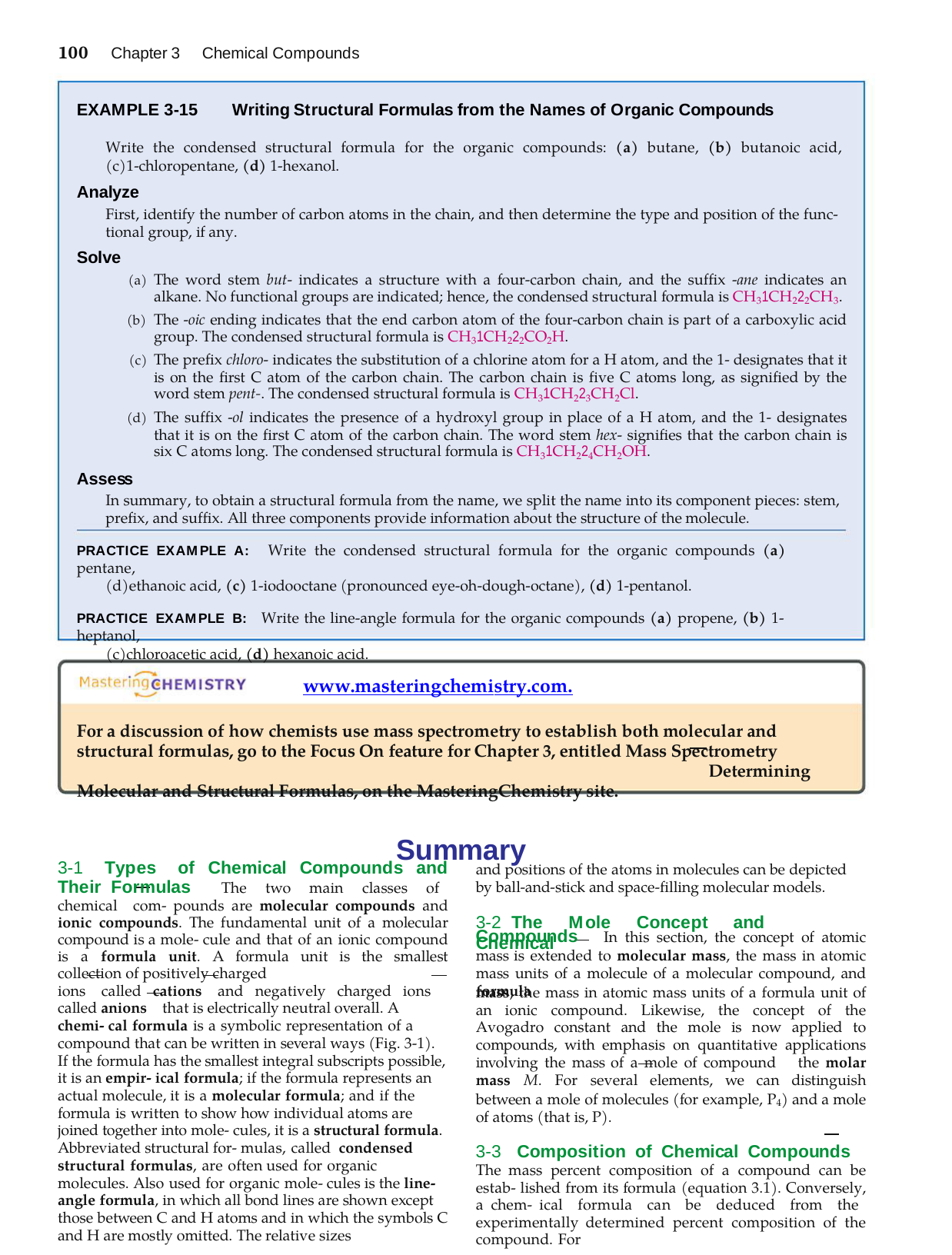

100	Chapter 3
Chemical Compounds
EXAMPLE 3-15	Writing Structural Formulas from the Names of Organic Compounds

Write  the  condensed  structural  formula  for  the  organic  compounds:  (a)  butane,  (b)  butanoic  acid,
1-chloropentane, (d) 1-hexanol.
Analyze
First, identify the number of carbon atoms in the chain, and then determine the type and position of the func- tional group, if any.
Solve
The word stem but- indicates a structure with a four-carbon chain, and the suffix -ane indicates an alkane. No functional groups are indicated; hence, the condensed structural formula is CH31CH222CH3.
The -oic ending indicates that the end carbon atom of the four-carbon chain is part of a carboxylic acid group. The condensed structural formula is CH31CH222CO2H.
The prefix chloro- indicates the substitution of a chlorine atom for a H atom, and the 1- designates that it is on the first C atom of the carbon chain. The carbon chain is five C atoms long, as signified by the word stem pent-. The condensed structural formula is CH31CH223CH2Cl.
The suffix -ol indicates the presence of a hydroxyl group in place of a H atom, and the 1- designates that it is on the first C atom of the carbon chain. The word stem hex- signifies that the carbon chain is six C atoms long. The condensed structural formula is CH31CH224CH2OH.
Assess
In summary, to obtain a structural formula from the name, we split the name into its component pieces: stem, prefix, and suffix. All three components provide information about the structure of the molecule.

PRACTICE  EXAMPLE  A:	Write  the  condensed  structural  formula  for  the  organic  compounds  (a)  pentane,
ethanoic acid, (c) 1-iodooctane (pronounced eye-oh-dough-octane), (d) 1-pentanol.

PRACTICE  EXAMPLE  B:	Write the line-angle formula for the organic compounds (a) propene, (b) 1-heptanol,
chloroacetic acid, (d) hexanoic acid.
www.masteringchemistry.com.

For a discussion of how chemists use mass spectrometry to establish both molecular and structural formulas, go to the Focus On feature for Chapter 3, entitled Mass Spectrometry	Determining Molecular and Structural Formulas, on the MasteringChemistry site.

Summary

3-1  Types  of Chemical Compounds and Their Formulas   The  two  main  classes  of  chemical  com- pounds are molecular compounds and ionic compounds. The fundamental unit of a molecular compound is a mole- cule and that of an ionic compound is a formula unit. A formula unit is the smallest collection of positively charged
ions    called   cations    and   negatively   charged   ions called anions    that is electrically neutral overall. A chemi- cal formula is a symbolic representation of a compound that can be written in several ways (Fig. 3-1). If the formula has the smallest integral subscripts possible, it is an empir- ical formula; if the formula represents an actual molecule, it is a molecular formula; and if the formula is written to show how individual atoms are joined together into mole- cules, it is a structural formula. Abbreviated structural for- mulas, called  condensed structural formulas, are often used for organic molecules. Also used for organic mole- cules is the line-angle formula, in which all bond lines are shown except those between C and H atoms and in which the symbols C and H are mostly omitted. The relative sizes
and positions of the atoms in molecules can be depicted by ball-and-stick and space-filling molecular models.

3-2  The 	Mole 	Concept 	and 	Chemical
Compounds   In this section, the concept of atomic mass is extended to molecular mass, the mass in atomic mass units of a molecule of a molecular compound, and formula

mass, the mass in atomic mass units of a formula unit of an ionic compound. Likewise, the concept of the Avogadro constant and the mole is now applied to compounds, with emphasis on quantitative applications involving the mass of a mole of compound    the molar mass M. For several elements, we can distinguish between a mole of molecules (for example, P4) and a mole of atoms (that is, P).

3-3  Composition of Chemical Compounds   The mass percent composition of a compound can be estab- lished from its formula (equation 3.1). Conversely, a chem- ical  formula  can  be  deduced  from  the  experimentally determined percent composition of the compound. For